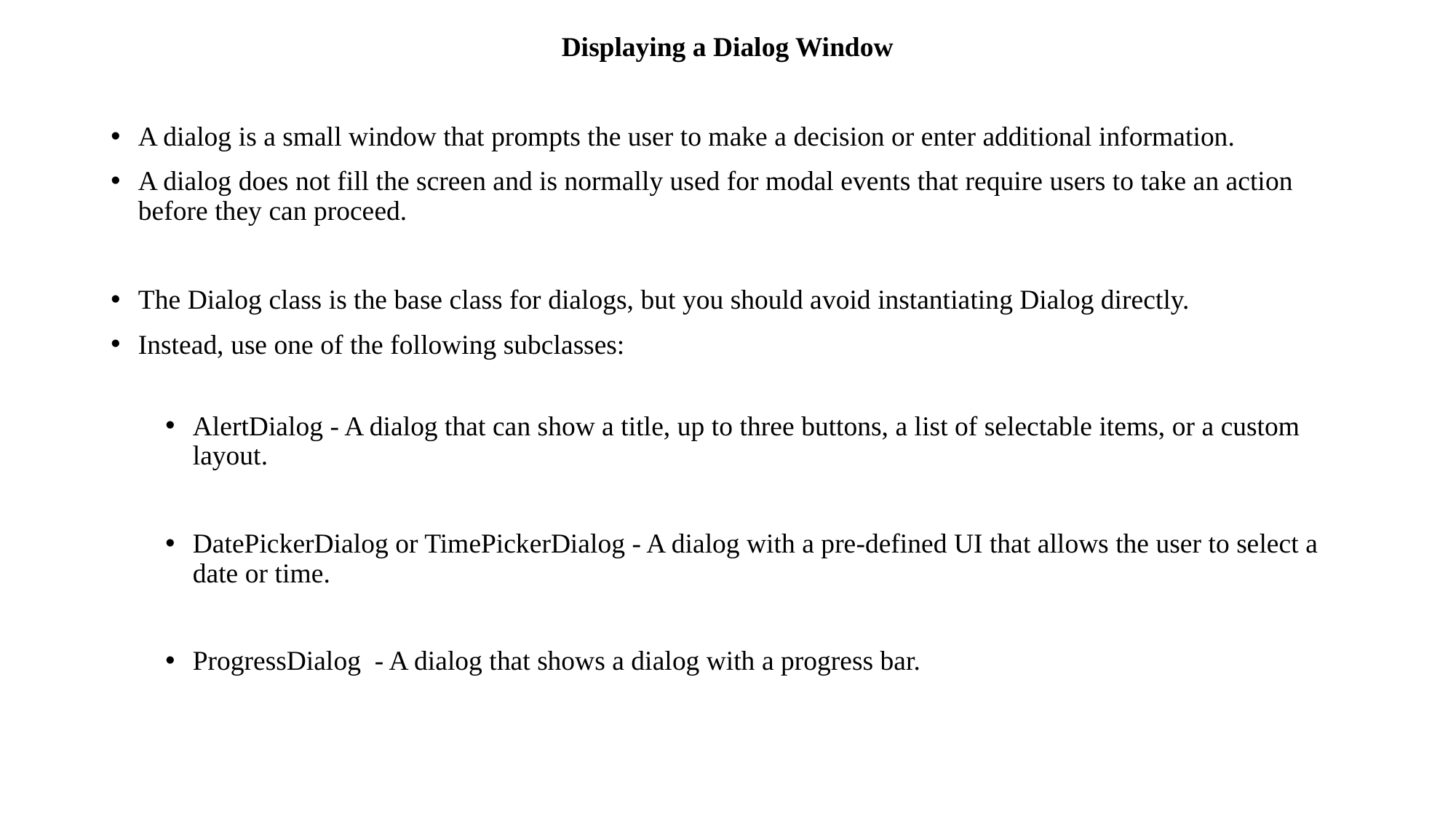

Displaying a Dialog Window

A dialog is a small window that prompts the user to make a decision or enter additional information.
A dialog does not fill the screen and is normally used for modal events that require users to take an action before they can proceed.

The Dialog class is the base class for dialogs, but you should avoid instantiating Dialog directly.
Instead, use one of the following subclasses:

AlertDialog - A dialog that can show a title, up to three buttons, a list of selectable items, or a custom layout.

DatePickerDialog or TimePickerDialog - A dialog with a pre-defined UI that allows the user to select a date or time.

ProgressDialog  - A dialog that shows a dialog with a progress bar.